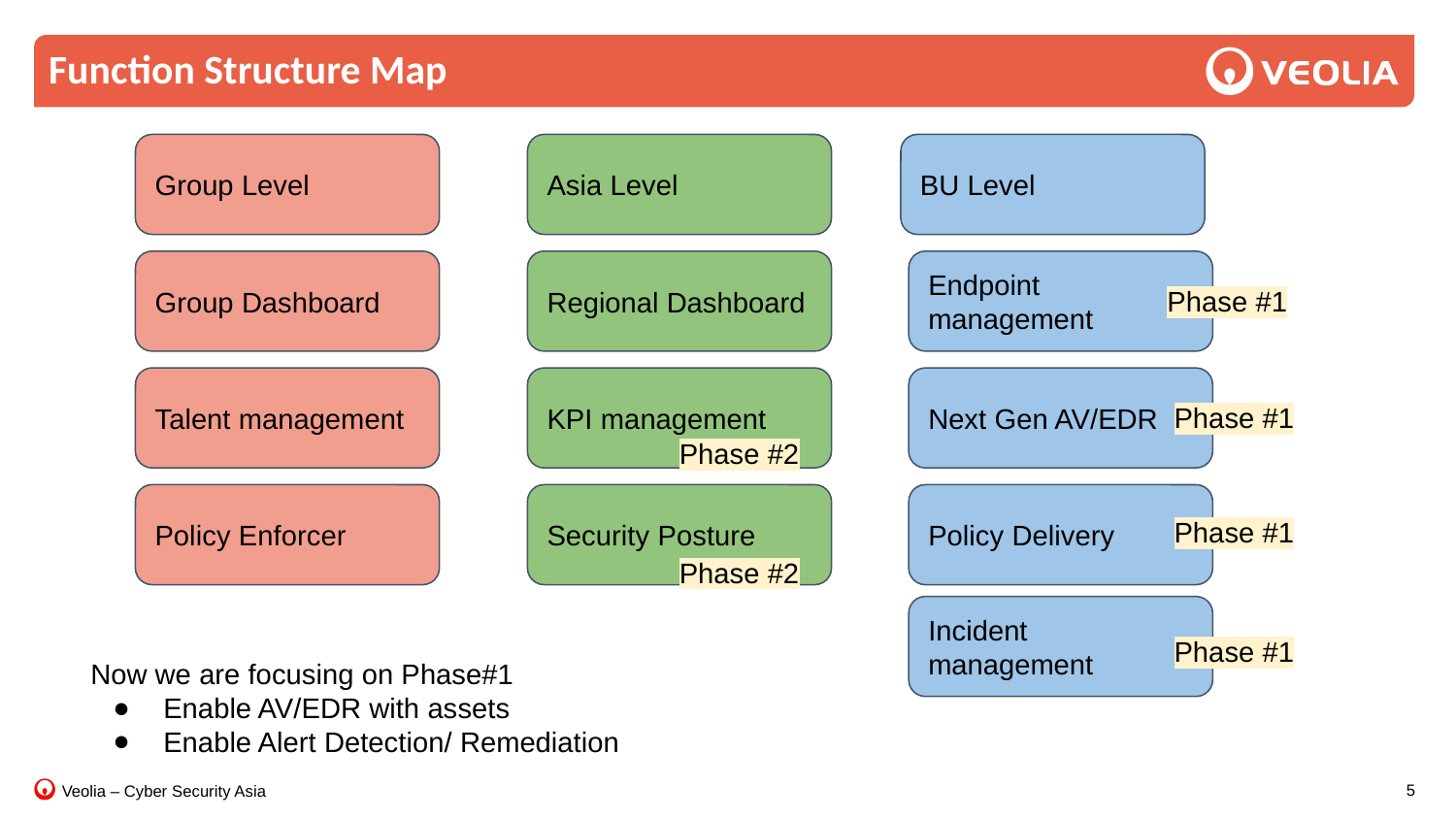

# Function Structure Map
Group Level
Asia Level
BU Level
Group Dashboard
Regional Dashboard
Endpoint management
Phase #1
Talent management
KPI management
Next Gen AV/EDR
Phase #1
Phase #2
Policy Enforcer
Security Posture
Policy Delivery
Phase #1
Phase #2
Incident management
Phase #1
Now we are focusing on Phase#1
Enable AV/EDR with assets
Enable Alert Detection/ Remediation